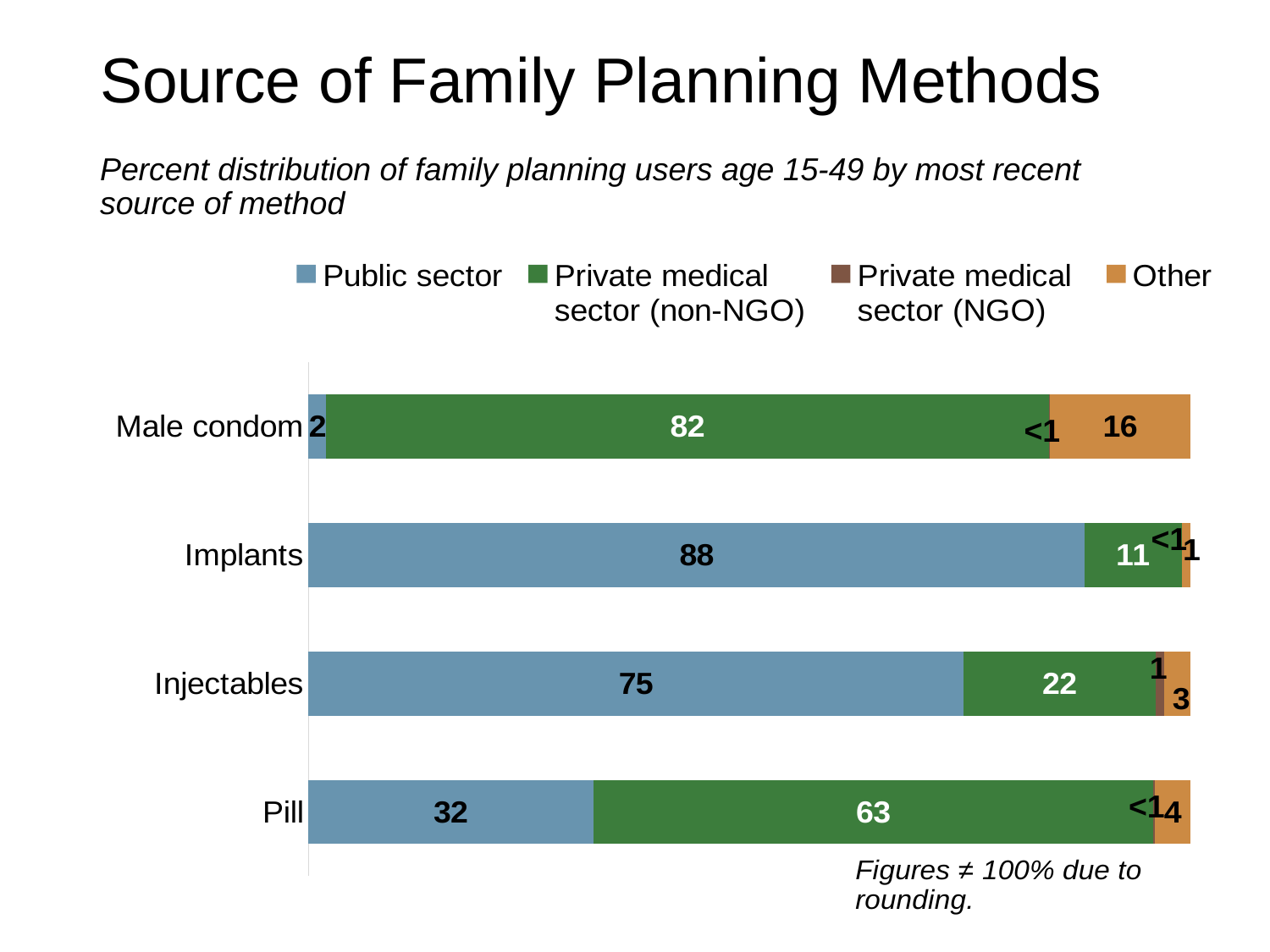

# Source of Family Planning Methods
Percent distribution of family planning users age 15-49 by most recent source of method

### Chart

| Category | Public sector | Private medical
sector (non-NGO) | Private medical
sector (NGO) | Other |
|---|---|---|---|---|
| Pill | 32.0 | 63.0 | 0.2 | 4.0 |
| Injectables | 75.0 | 22.0 | 1.0 | 3.0 |
| Implants | 88.0 | 11.0 | 0.0 | 1.0 |
| Male condom | 2.0 | 82.0 | 0.1 | 16.0 |
<1
<1
<1